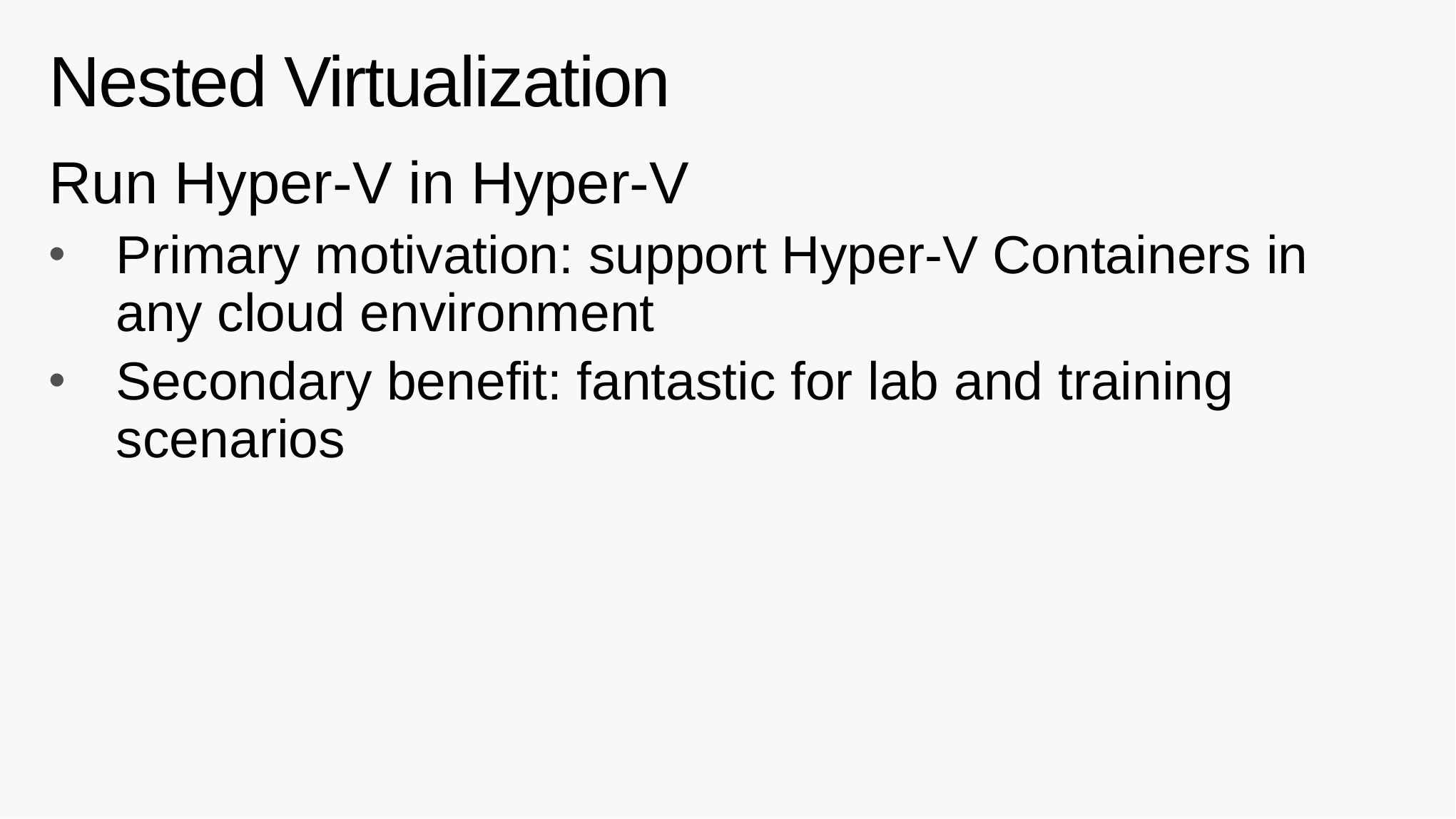

# Nested Virtualization
Run Hyper-V in Hyper-V
Primary motivation: support Hyper-V Containers in any cloud environment
Secondary benefit: fantastic for lab and training scenarios